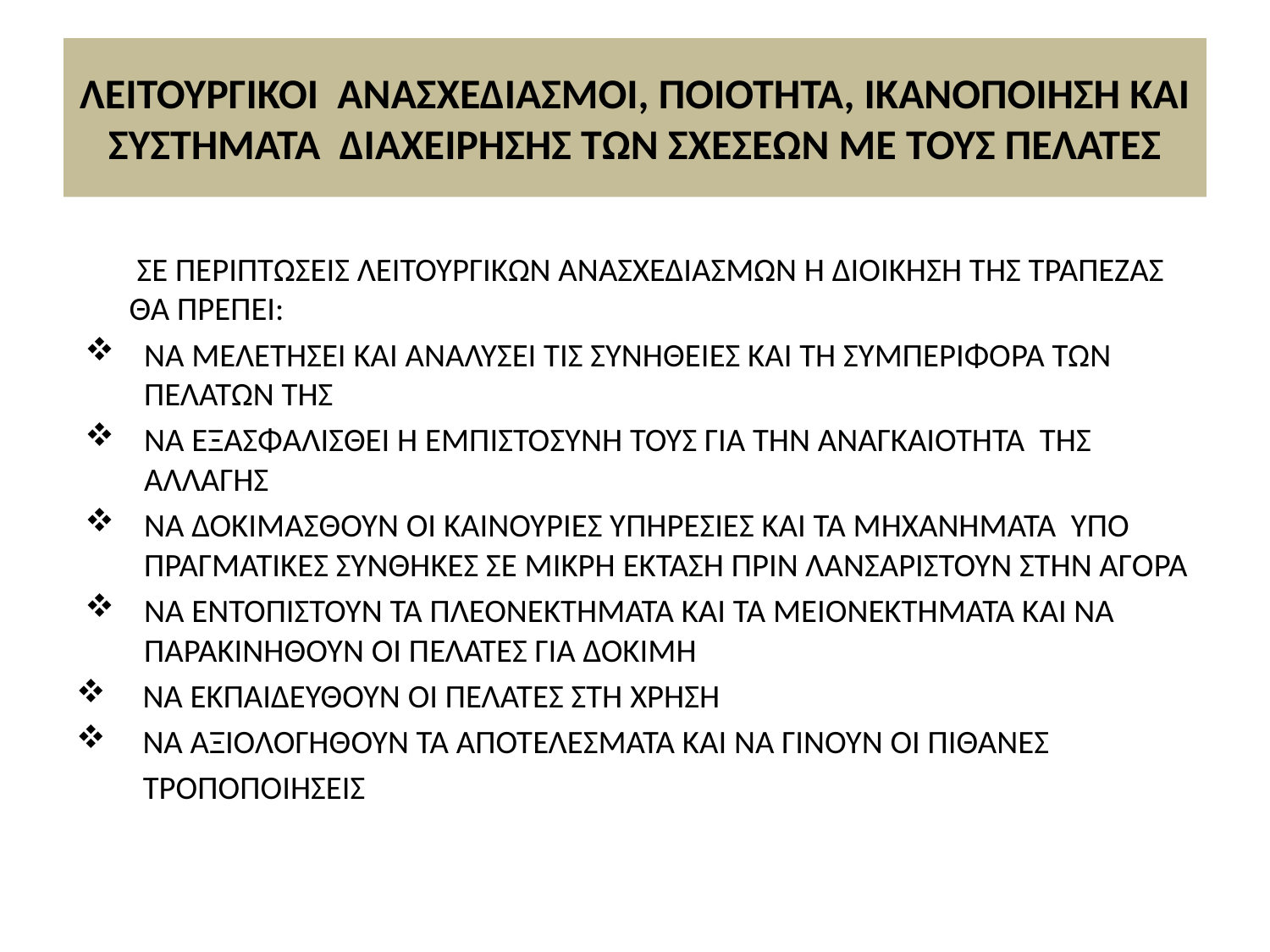

# ΛΕΙΤΟΥΡΓΙΚΟΙ  ΑΝΑΣΧΕΔΙΑΣΜΟΙ, ΠΟΙΟΤΗΤΑ, ΙΚΑΝΟΠΟΙΗΣΗ ΚΑΙ ΣΥΣΤΗΜΑΤΑ  ΔΙΑΧΕΙΡΗΣΗΣ ΤΩΝ ΣΧΕΣΕΩΝ ΜΕ ΤΟΥΣ ΠΕΛΑΤΕΣ

       ΣΕ ΠΕΡΙΠΤΩΣΕΙΣ ΛΕΙΤΟΥΡΓΙΚΩΝ ΑΝΑΣΧΕΔΙΑΣΜΩΝ Η ΔΙΟΙΚΗΣΗ ΤΗΣ ΤΡΑΠΕΖΑΣ ΘΑ ΠΡΕΠΕΙ:
ΝΑ ΜΕΛΕΤΗΣΕΙ ΚΑΙ ΑΝΑΛΥΣΕΙ ΤΙΣ ΣΥΝΗΘΕΙΕΣ ΚΑΙ ΤΗ ΣΥΜΠΕΡΙΦΟΡΑ ΤΩΝ ΠΕΛΑΤΩΝ ΤΗΣ
ΝΑ ΕΞΑΣΦΑΛΙΣΘΕΙ Η ΕΜΠΙΣΤΟΣΥΝΗ ΤΟΥΣ ΓΙΑ ΤΗΝ ΑΝΑΓΚΑΙΟΤΗΤΑ  ΤΗΣ ΑΛΛΑΓΗΣ
ΝΑ ΔΟΚΙΜΑΣΘΟΥΝ ΟΙ ΚΑΙΝΟΥΡΙΕΣ ΥΠΗΡΕΣΙΕΣ ΚΑΙ ΤΑ ΜΗΧΑΝΗΜΑΤΑ  ΥΠΟ ΠΡΑΓΜΑΤΙΚΕΣ ΣΥΝΘΗΚΕΣ ΣΕ ΜΙΚΡΗ ΕΚΤΑΣΗ ΠΡΙΝ ΛΑΝΣΑΡΙΣΤΟΥΝ ΣΤΗΝ ΑΓΟΡΑ
ΝΑ ΕΝΤΟΠΙΣΤΟΥΝ ΤΑ ΠΛΕΟΝΕΚΤΗΜΑΤΑ ΚΑΙ ΤΑ ΜΕΙΟΝΕΚΤΗΜΑΤΑ ΚΑΙ ΝΑ ΠΑΡΑΚΙΝΗΘΟΥΝ ΟΙ ΠΕΛΑΤΕΣ ΓΙΑ ΔΟΚΙΜΗ
   ΝΑ ΕΚΠΑΙΔΕΥΘΟΥΝ ΟΙ ΠΕΛΑΤΕΣ ΣΤΗ ΧΡΗΣΗ
   ΝΑ ΑΞΙΟΛΟΓΗΘΟΥΝ ΤΑ ΑΠΟΤΕΛΕΣΜΑΤΑ ΚΑΙ ΝΑ ΓΙΝΟΥΝ ΟΙ ΠΙΘΑΝΕΣ
         ΤΡΟΠΟΠΟΙΗΣΕΙΣ